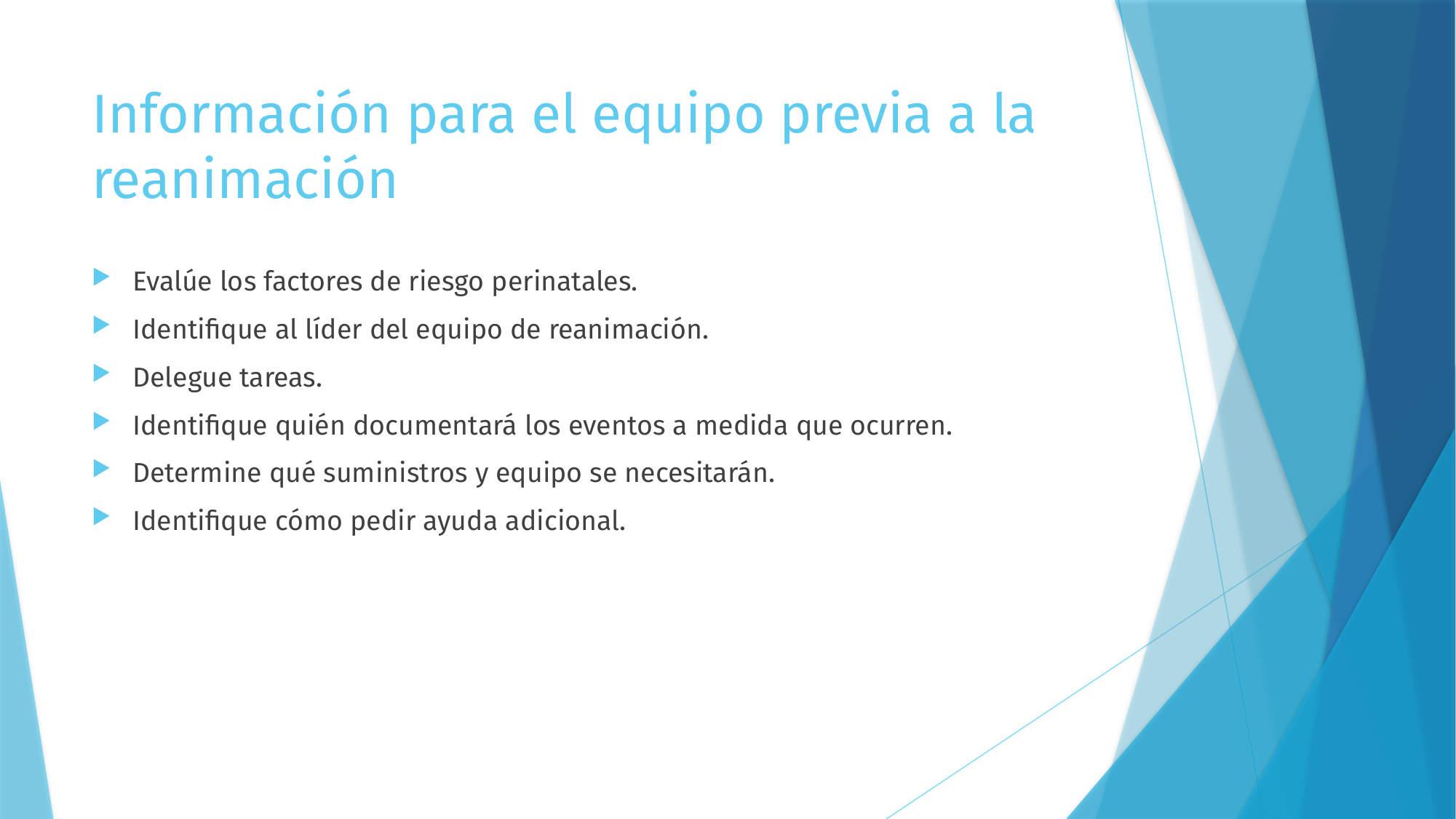

# Información para el equipo previa a la reanimación
Evalúe los factores de riesgo perinatales.
Identifique al líder del equipo de reanimación.
Delegue tareas.
Identifique quién documentará los eventos a medida que ocurren.
Determine qué suministros y equipo se necesitarán.
Identifique cómo pedir ayuda adicional.